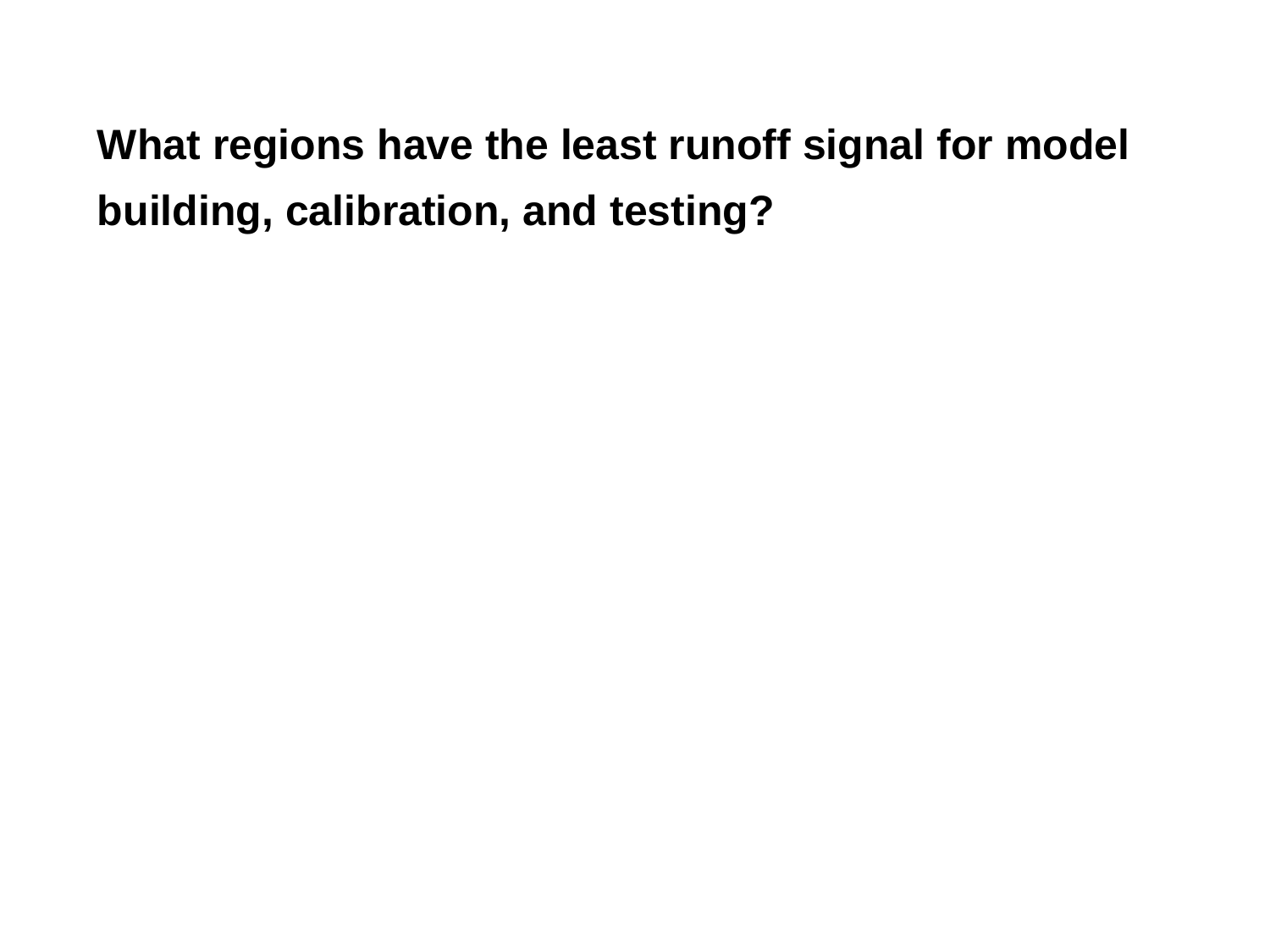

What regions have the least runoff signal for model building, calibration, and testing?